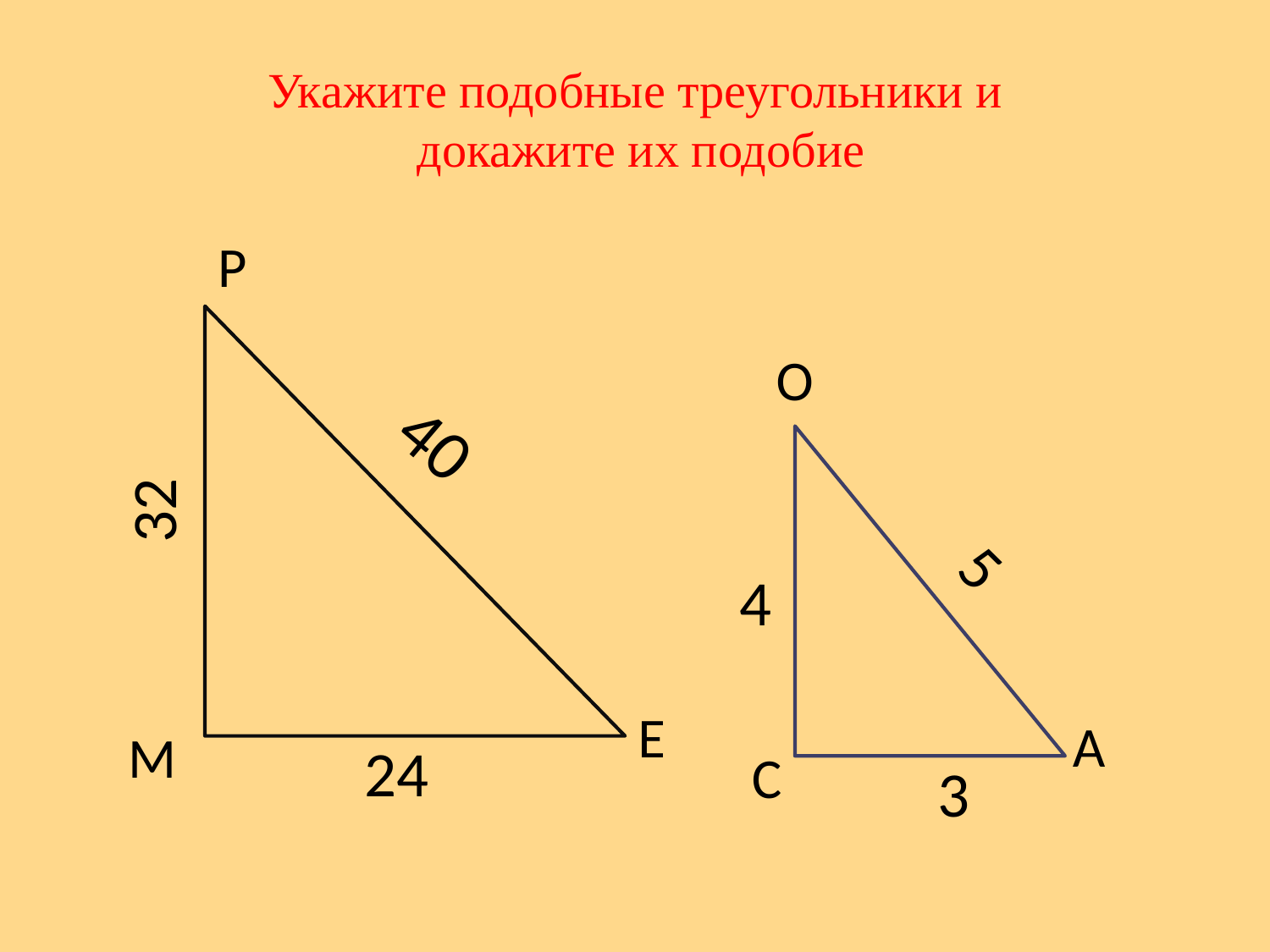

# Укажите подобные треугольники и докажите их подобие

Р

О
40

32
5
4
Е
А
М
24
С
3